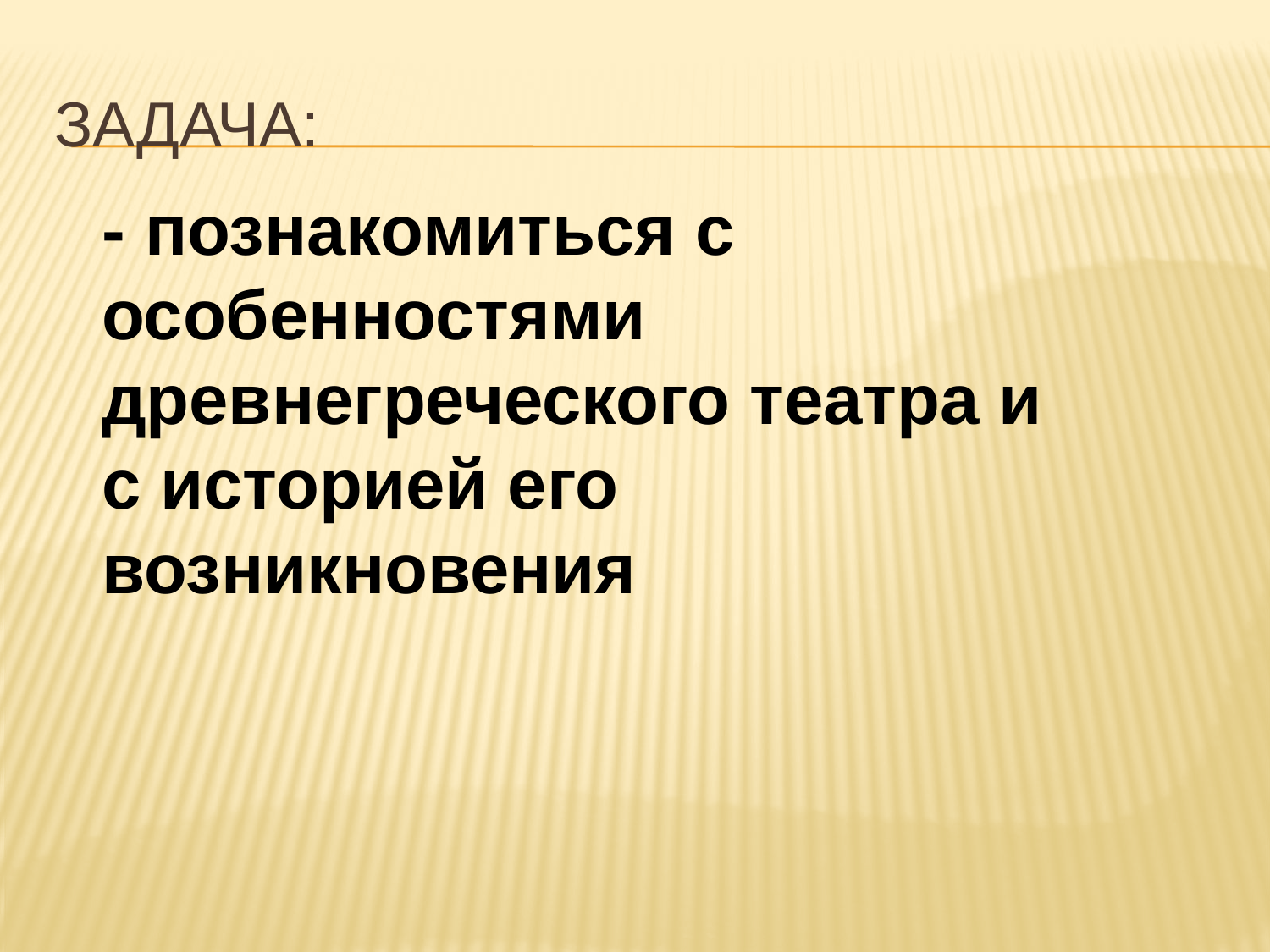

# Задача:
- познакомиться с особенностями древнегреческого театра и с историей его возникновения